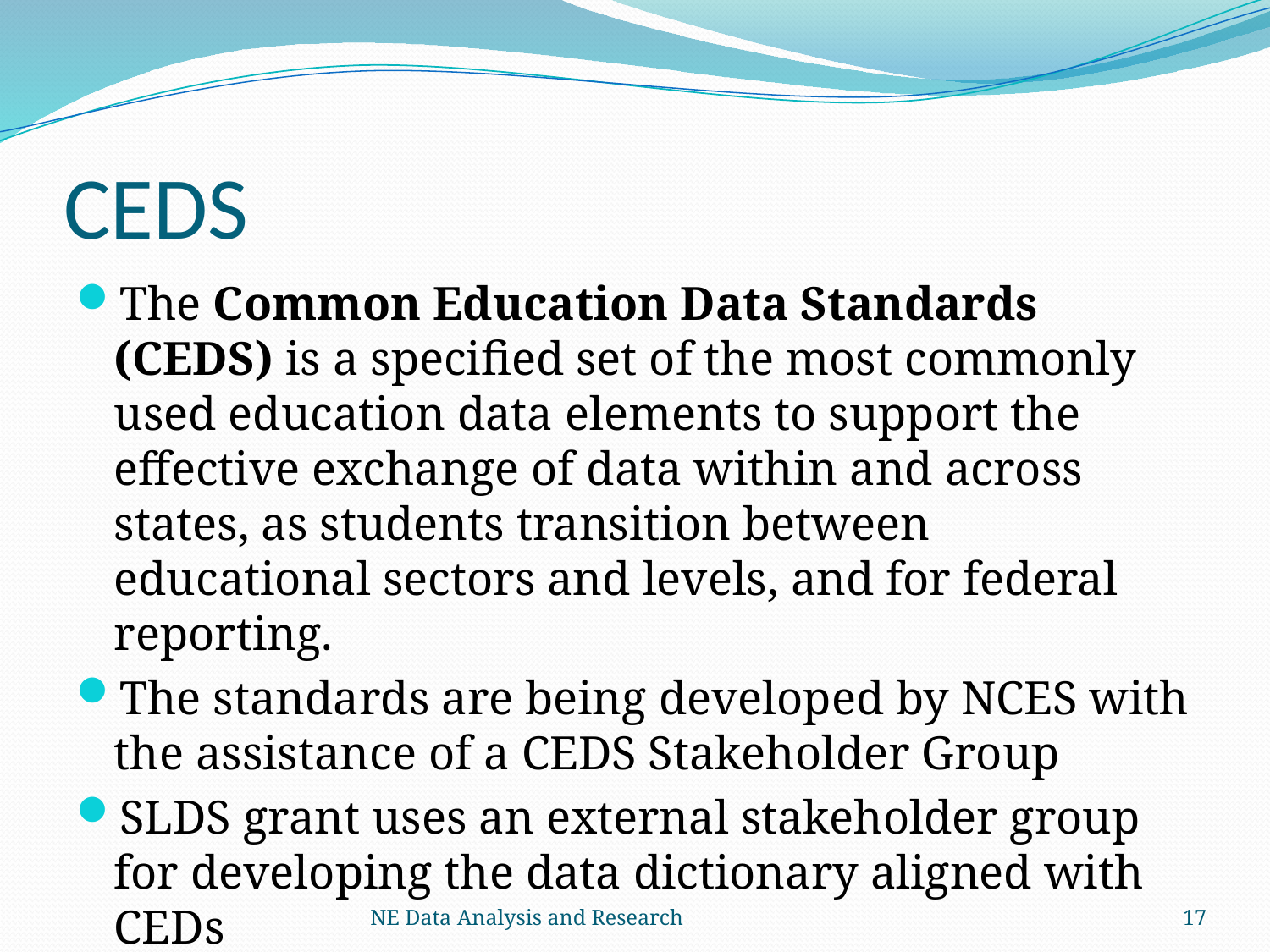

# CEDS
The Common Education Data Standards (CEDS) is a specified set of the most commonly used education data elements to support the effective exchange of data within and across states, as students transition between educational sectors and levels, and for federal reporting.
The standards are being developed by NCES with the assistance of a CEDS Stakeholder Group
SLDS grant uses an external stakeholder group for developing the data dictionary aligned with CEDs

NE Data Analysis and Research
17